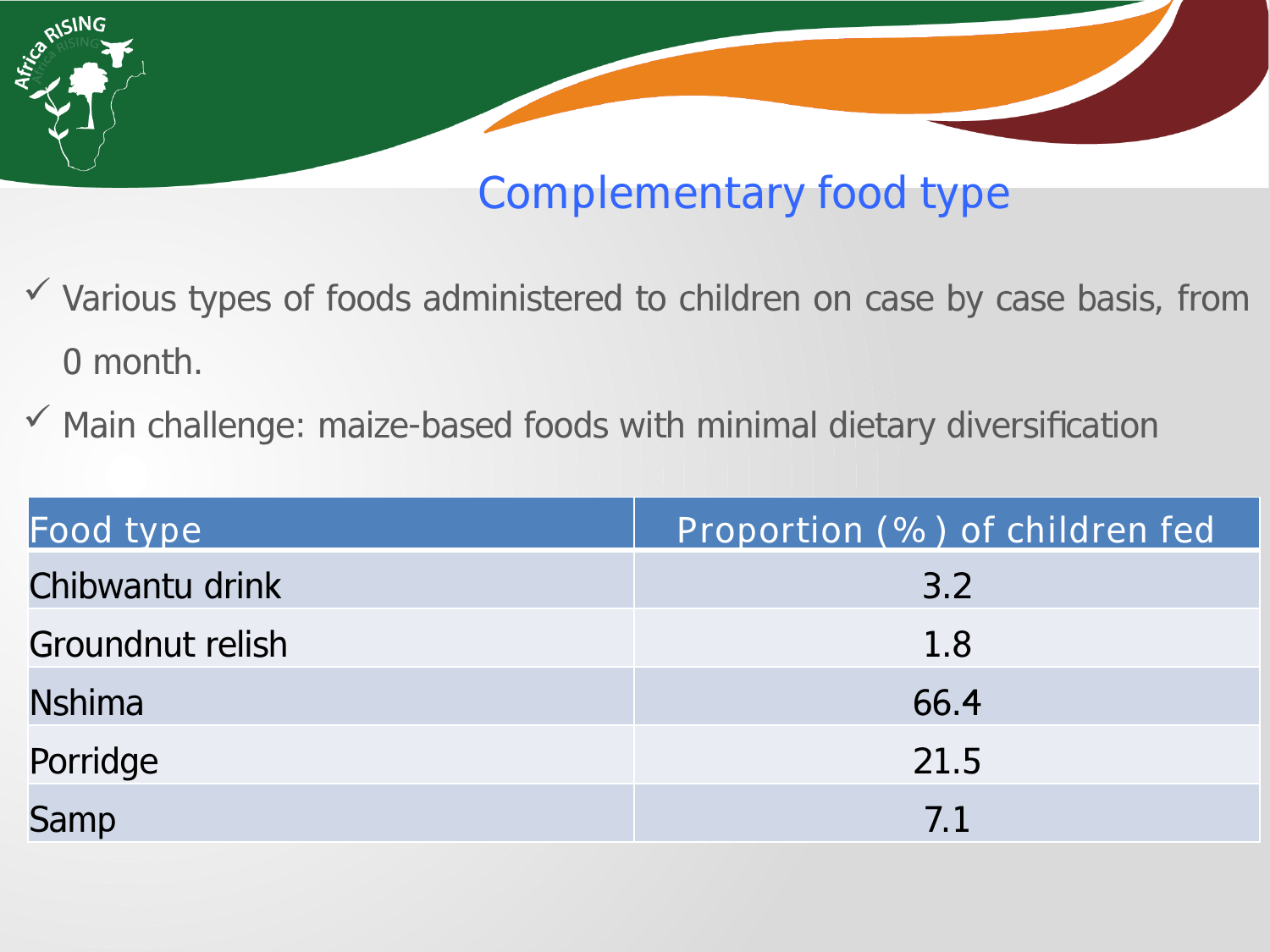

Complementary food type
Various types of foods administered to children on case by case basis, from 0 month.
Main challenge: maize-based foods with minimal dietary diversification
| Food type | Proportion (%) of children fed |
| --- | --- |
| Chibwantu drink | 3.2 |
| Groundnut relish | 1.8 |
| Nshima | 66.4 |
| Porridge | 21.5 |
| Samp | 7.1 |